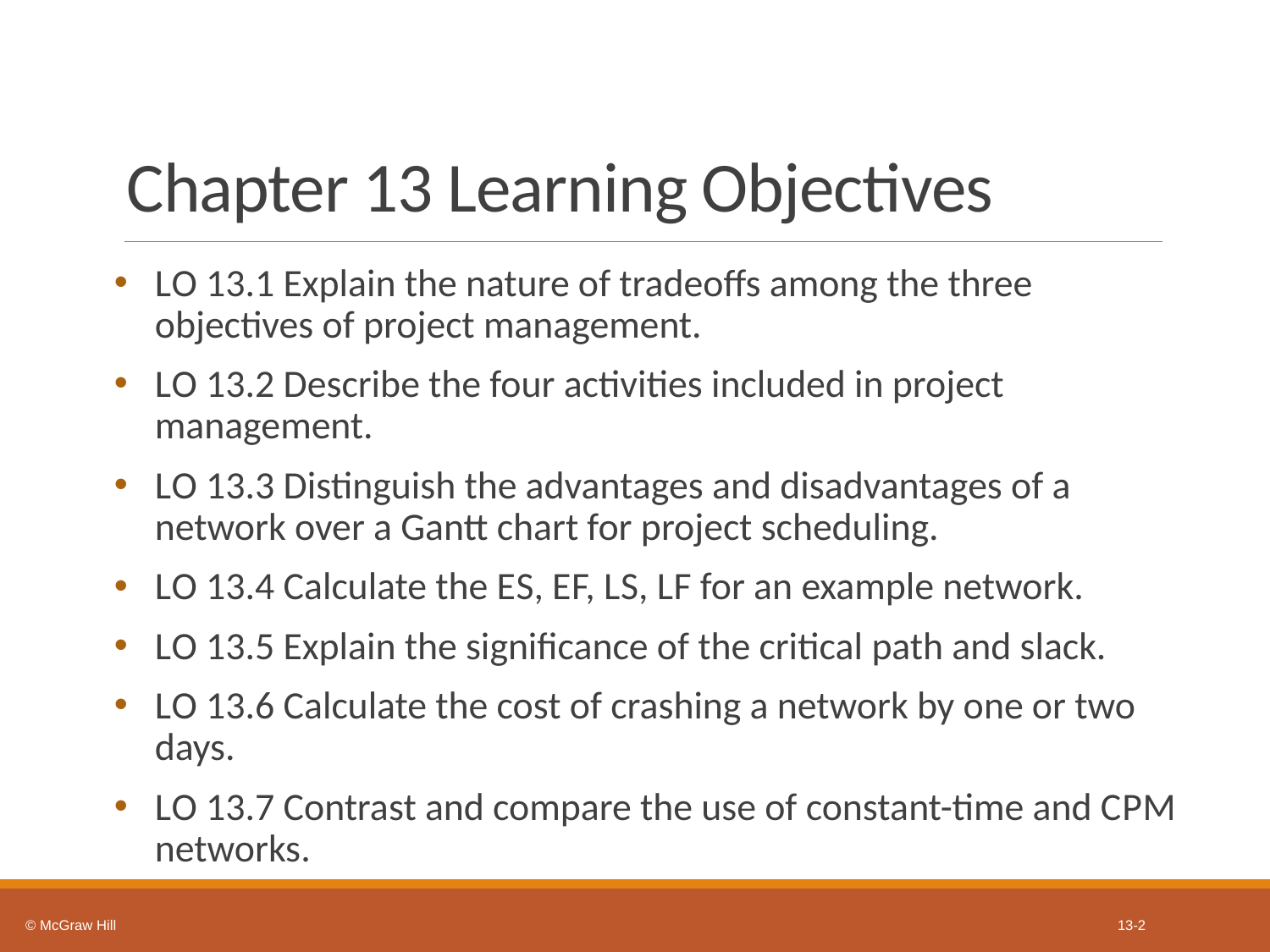

# Chapter 13 Learning Objectives
L O 13.1 Explain the nature of tradeoffs among the three objectives of project management.
L O 13.2 Describe the four activities included in project management.
L O 13.3 Distinguish the advantages and disadvantages of a network over a Gantt chart for project scheduling.
L O 13.4 Calculate the E S, E F, L S, L F for an example network.
L O 13.5 Explain the significance of the critical path and slack.
L O 13.6 Calculate the cost of crashing a network by one or two days.
L O 13.7 Contrast and compare the use of constant-time and C P M networks.